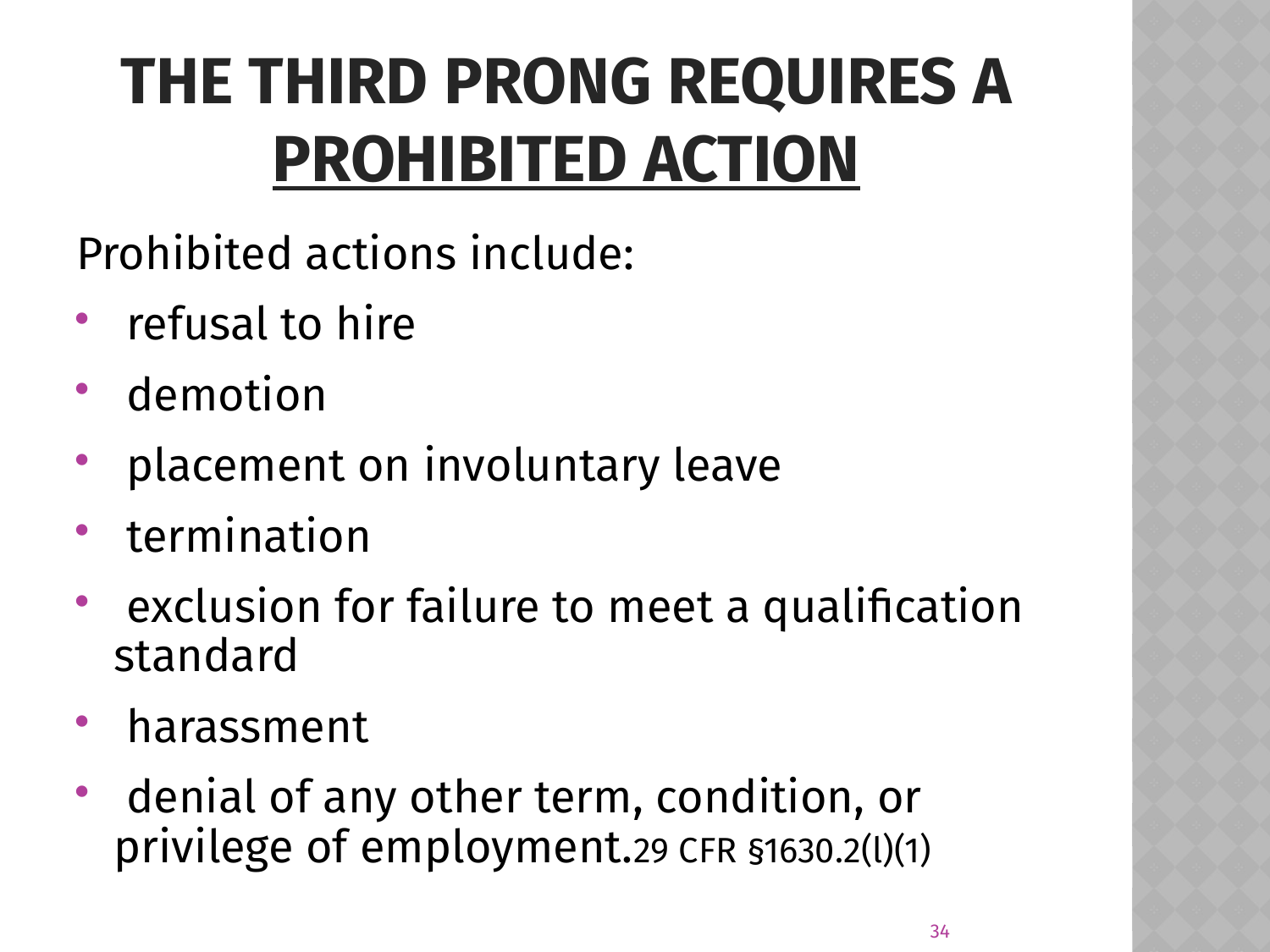

# the third prong requires A Prohibited Action
Prohibited actions include:
 refusal to hire
 demotion
 placement on involuntary leave
 termination
 exclusion for failure to meet a qualification standard
 harassment
 denial of any other term, condition, or privilege of employment.29 CFR §1630.2(l)(1)

34